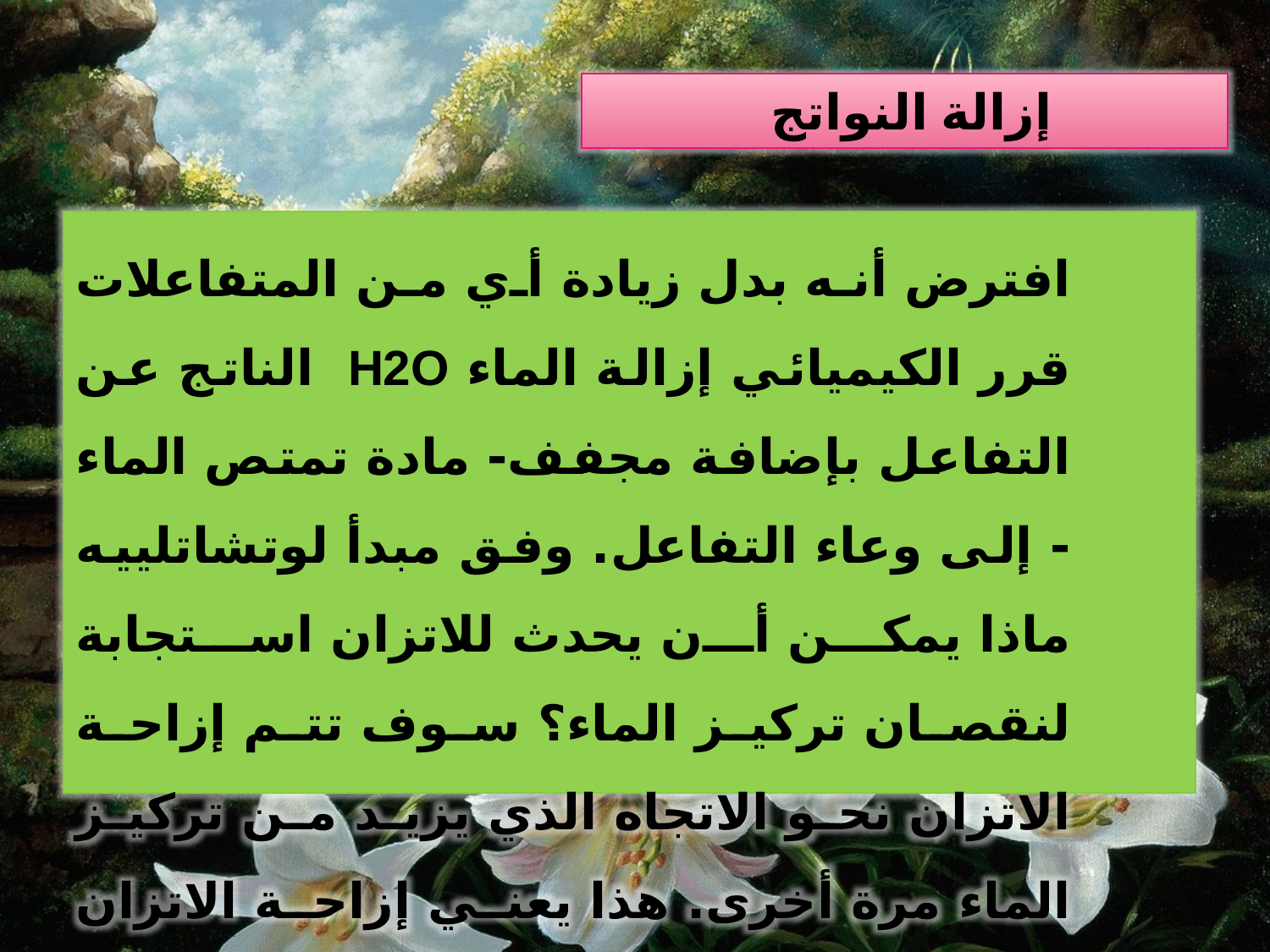

إزالة النواتج
      افترض أنه بدل زيادة أي من المتفاعلات قرر الكيميائي إزالة الماء H2O  الناتج عن التفاعل بإضافة مجفف- مادة تمتص الماء - إلى وعاء التفاعل. وفق مبدأ لوتشاتلييه ماذا يمكن أن يحدث للاتزان استجابة لنقصان تركيز الماء؟ سوف تتم إزاحة الاتزان نحو الاتجاه الذي يزيد من تركيز الماء مرة أخرى. هذا يعني إزاحة الاتزان نحو اليمين وتكوين المزيد من النواتج.